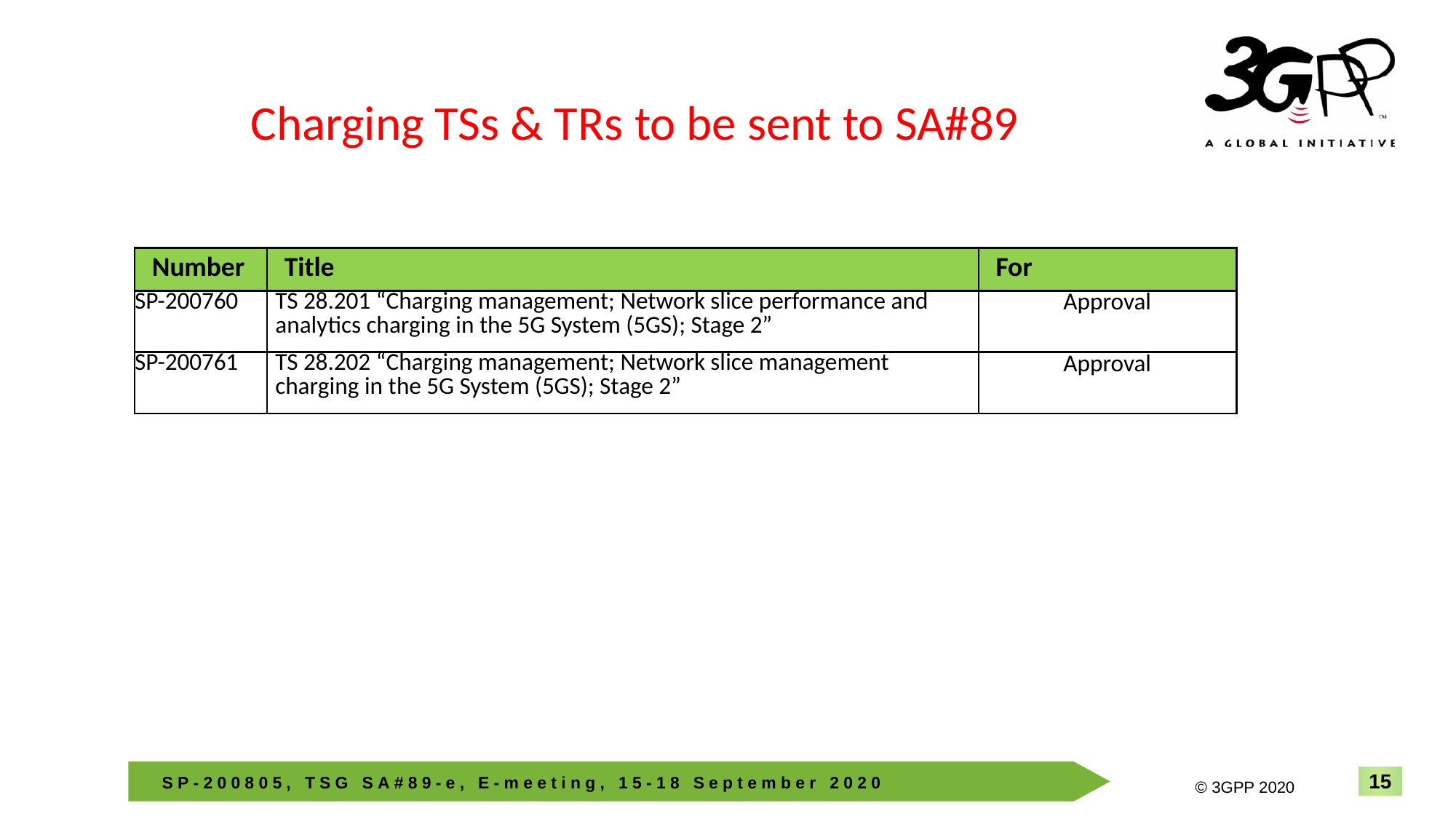

Charging TSs & TRs to be sent to SA#89
| Number | Title | For |
| --- | --- | --- |
| SP-200760 | TS 28.201 “Charging management; Network slice performance and analytics charging in the 5G System (5GS); Stage 2” | Approval |
| SP-200761 | TS 28.202 “Charging management; Network slice management charging in the 5G System (5GS); Stage 2” | Approval |